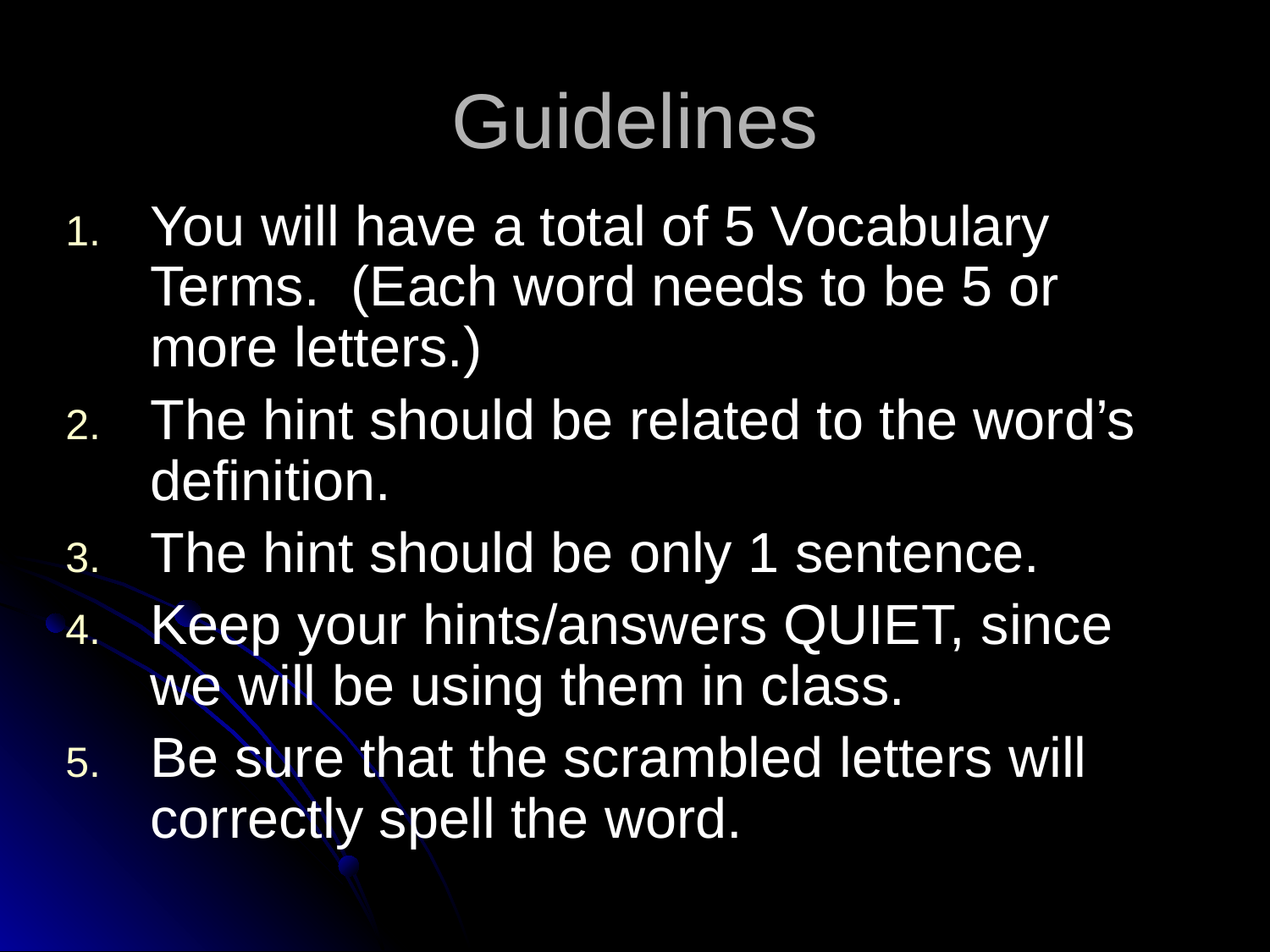

# Guidelines
You will have a total of 5 Vocabulary Terms.  (Each word needs to be 5 or more letters.)
The hint should be related to the word’s definition.
The hint should be only 1 sentence.
Keep your hints/answers QUIET, since we will be using them in class.
Be sure that the scrambled letters will correctly spell the word.